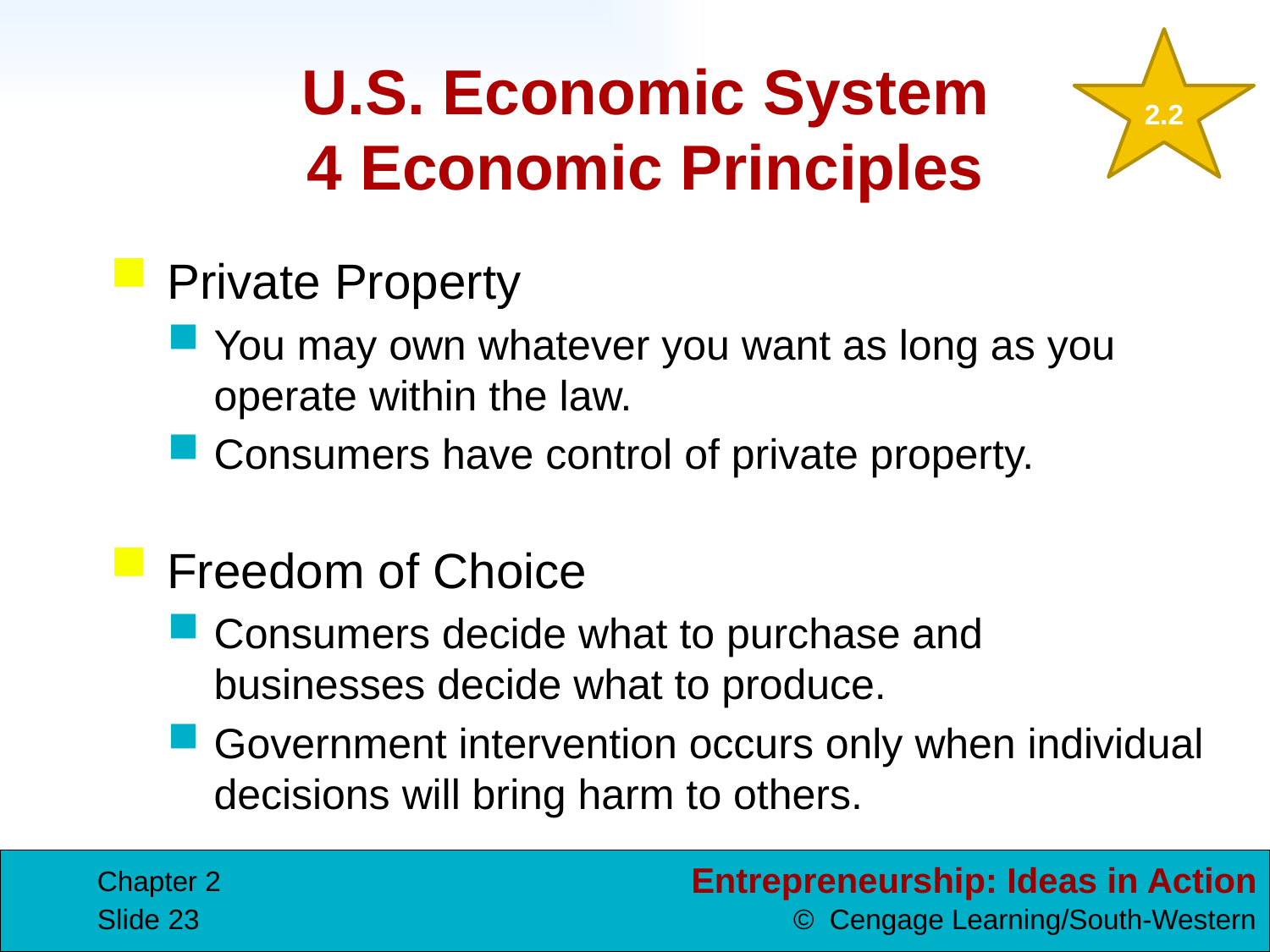

2.2
# U.S. Economic System 4 Economic Principles
Private Property
You may own whatever you want as long as you operate within the law.
Consumers have control of private property.
Freedom of Choice
Consumers decide what to purchase and businesses decide what to produce.
Government intervention occurs only when individual decisions will bring harm to others.
Chapter 2
Slide 23